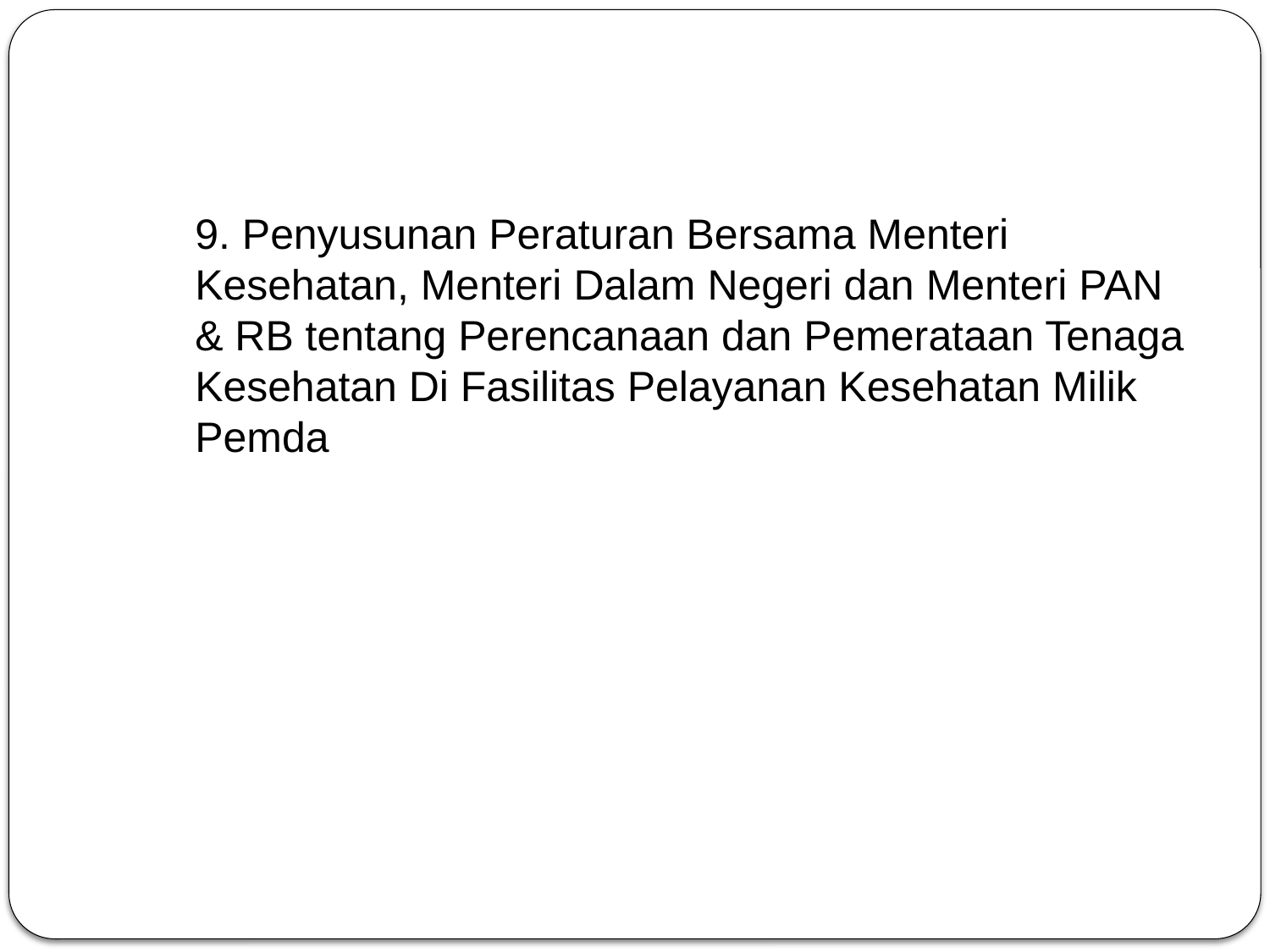

#
9. Penyusunan Peraturan Bersama Menteri Kesehatan, Menteri Dalam Negeri dan Menteri PAN & RB tentang Perencanaan dan Pemerataan Tenaga Kesehatan Di Fasilitas Pelayanan Kesehatan Milik Pemda